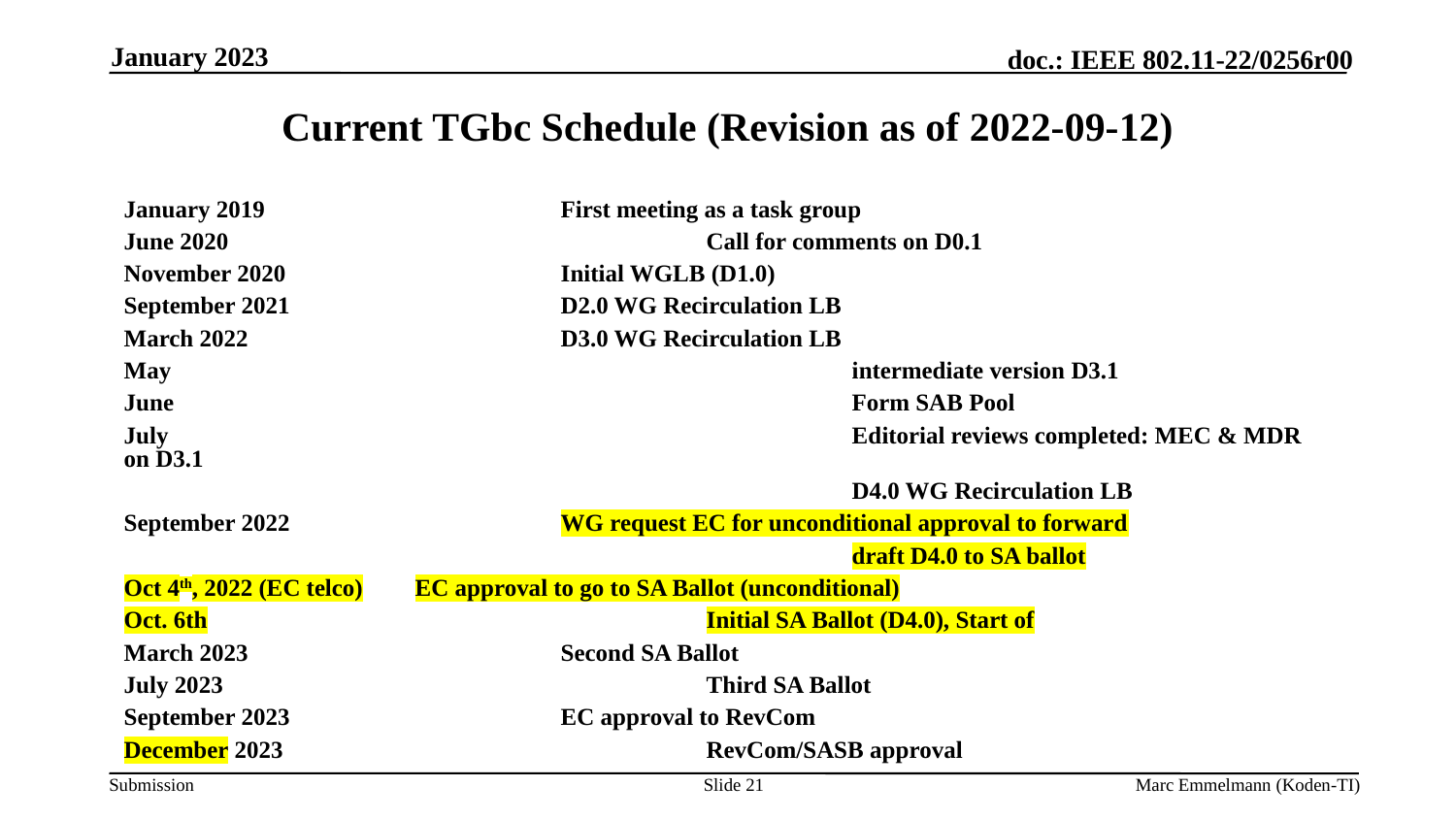

January 2023
# Current TGbc Schedule (Revision as of 2022-09-12)
January 2019			First meeting as a task group
June 2020				Call for comments on D0.1
November 2020		Initial WGLB (D1.0)
September 2021		D2.0 WG Recirculation LB
March 2022			D3.0 WG Recirculation LB
May					intermediate version D3.1
June					Form SAB Pool
July					Editorial reviews completed: MEC & MDR on D3.1
					D4.0 WG Recirculation LB
September 2022		WG request EC for unconditional approval to forward
					draft D4.0 to SA ballot
Oct 4th, 2022 (EC telco)	EC approval to go to SA Ballot (unconditional)
Oct. 6th				Initial SA Ballot (D4.0), Start of
March 2023			Second SA Ballot
July 2023				Third SA Ballot
September 2023		EC approval to RevCom
December 2023			RevCom/SASB approval
Slide 21
Marc Emmelmann (Koden-TI)